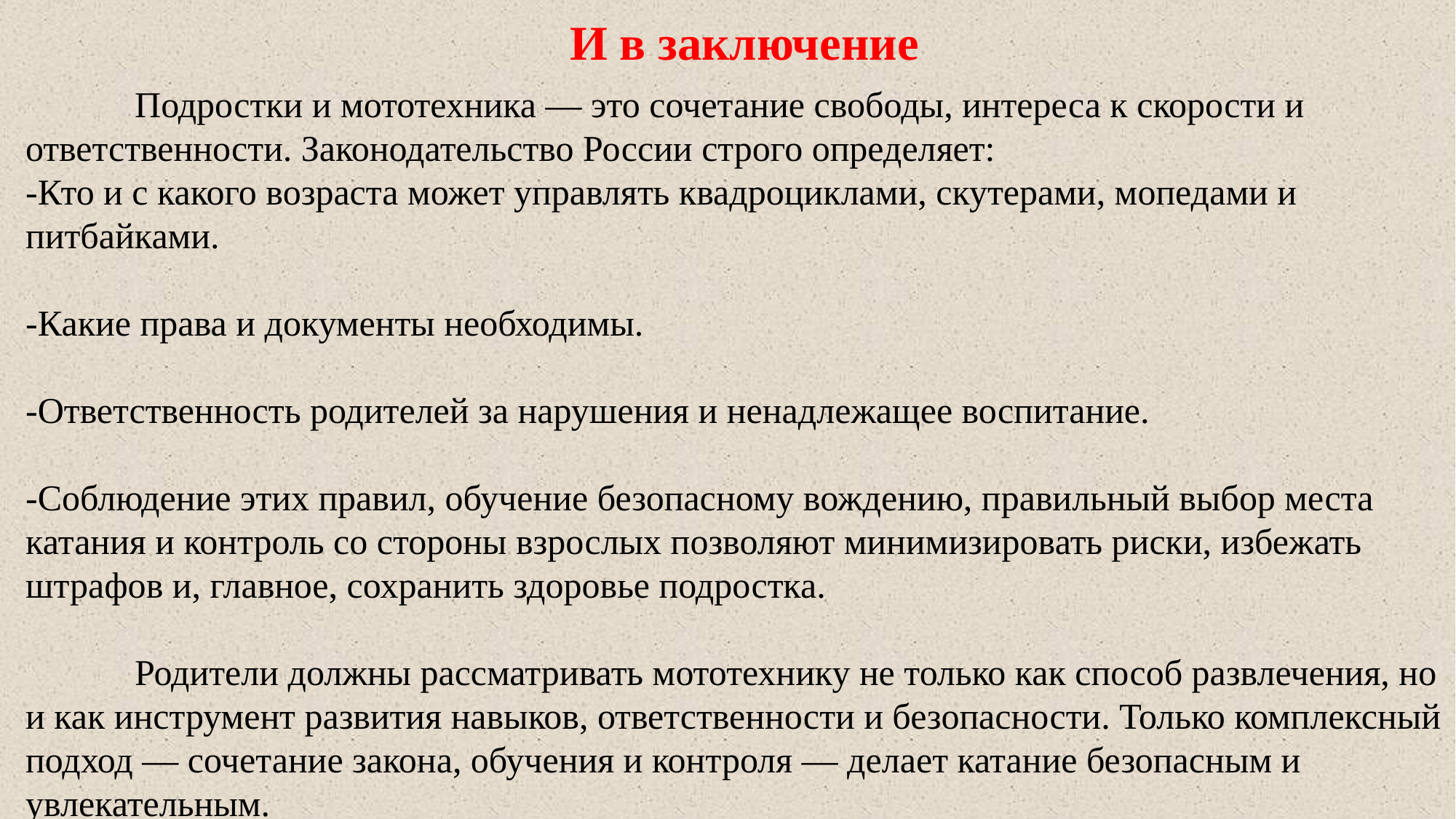

И в заключение
	Подростки и мототехника — это сочетание свободы, интереса к скорости и ответственности. Законодательство России строго определяет:
-Кто и с какого возраста может управлять квадроциклами, скутерами, мопедами и питбайками.

-Какие права и документы необходимы.

-Ответственность родителей за нарушения и ненадлежащее воспитание.

-Соблюдение этих правил, обучение безопасному вождению, правильный выбор места катания и контроль со стороны взрослых позволяют минимизировать риски, избежать штрафов и, главное, сохранить здоровье подростка.

	Родители должны рассматривать мототехнику не только как способ развлечения, но и как инструмент развития навыков, ответственности и безопасности. Только комплексный подход — сочетание закона, обучения и контроля — делает катание безопасным и увлекательным.